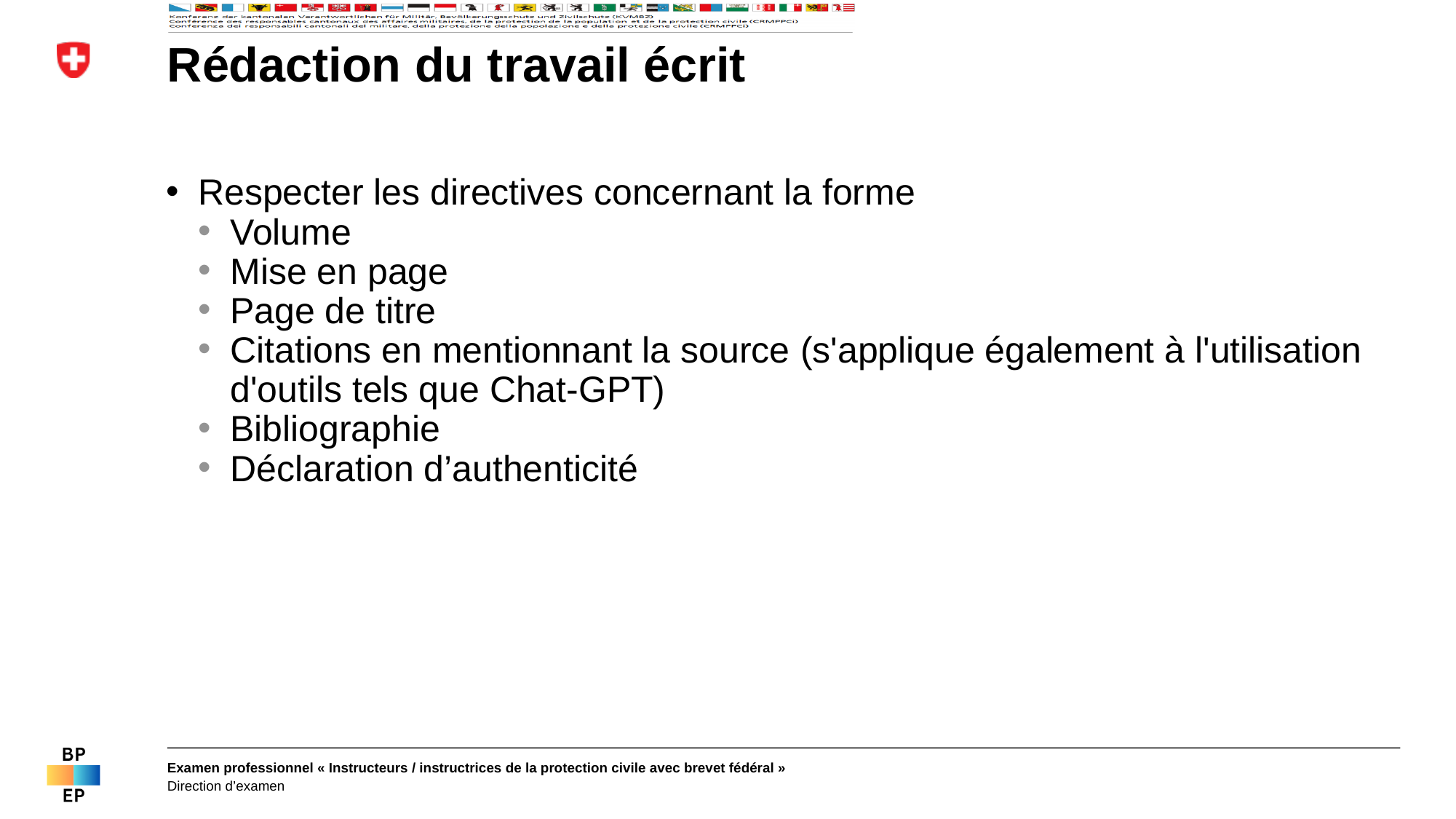

# Rédaction du travail écrit
Respecter les directives concernant la forme
Volume
Mise en page
Page de titre
Citations en mentionnant la source (s'applique également à l'utilisation d'outils tels que Chat-GPT)
Bibliographie
Déclaration d’authenticité

Examen professionnel « Instructeurs / instructrices de la protection civile avec brevet fédéral »
Direction d’examen